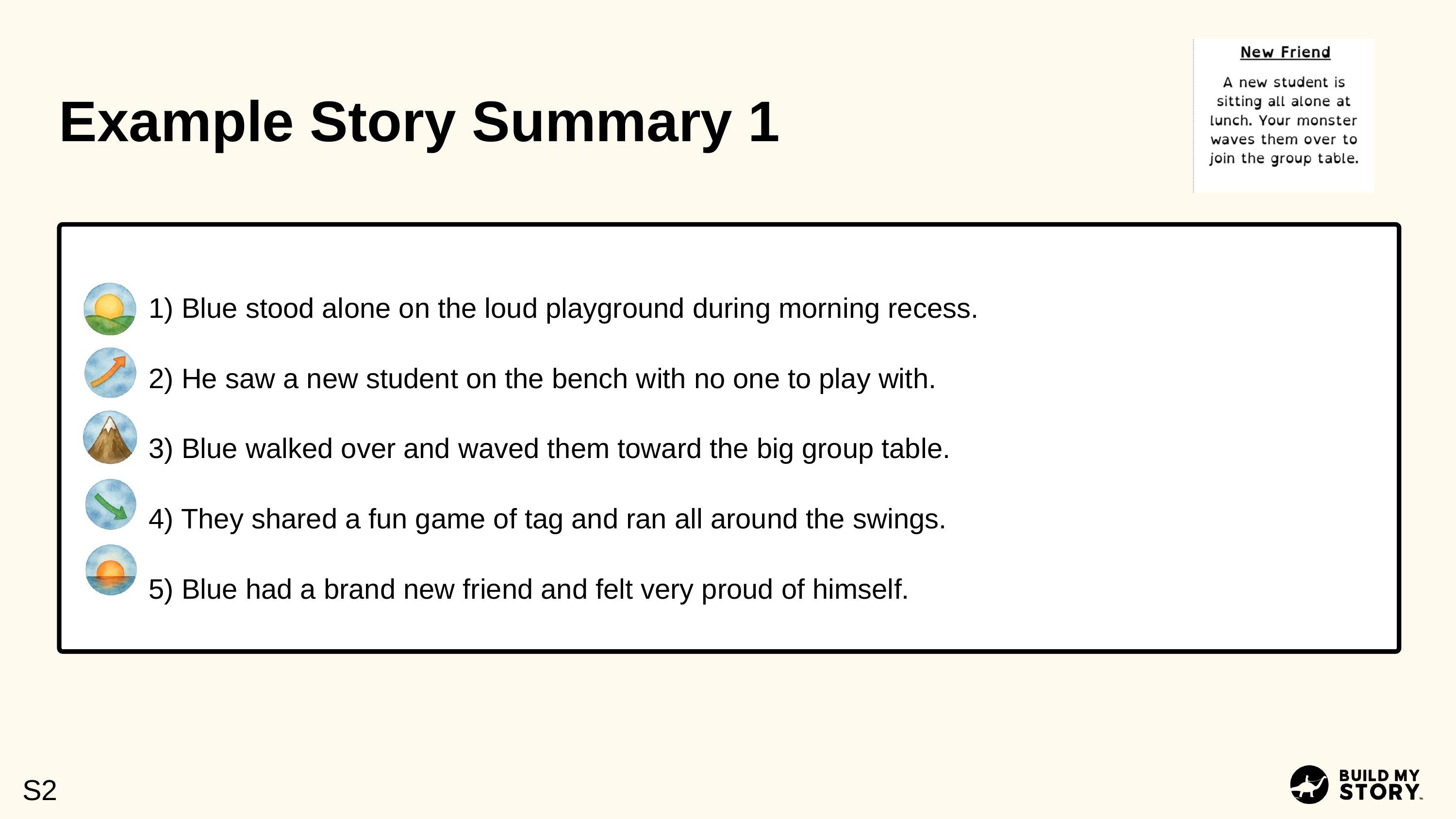

Example Story Summary 1

1) Blue stood alone on the loud playground during morning recess.
2) He saw a new student on the bench with no one to play with.
3) Blue walked over and waved them toward the big group table.
4) They shared a fun game of tag and ran all around the swings.
5) Blue had a brand new friend and felt very proud of himself.

S2